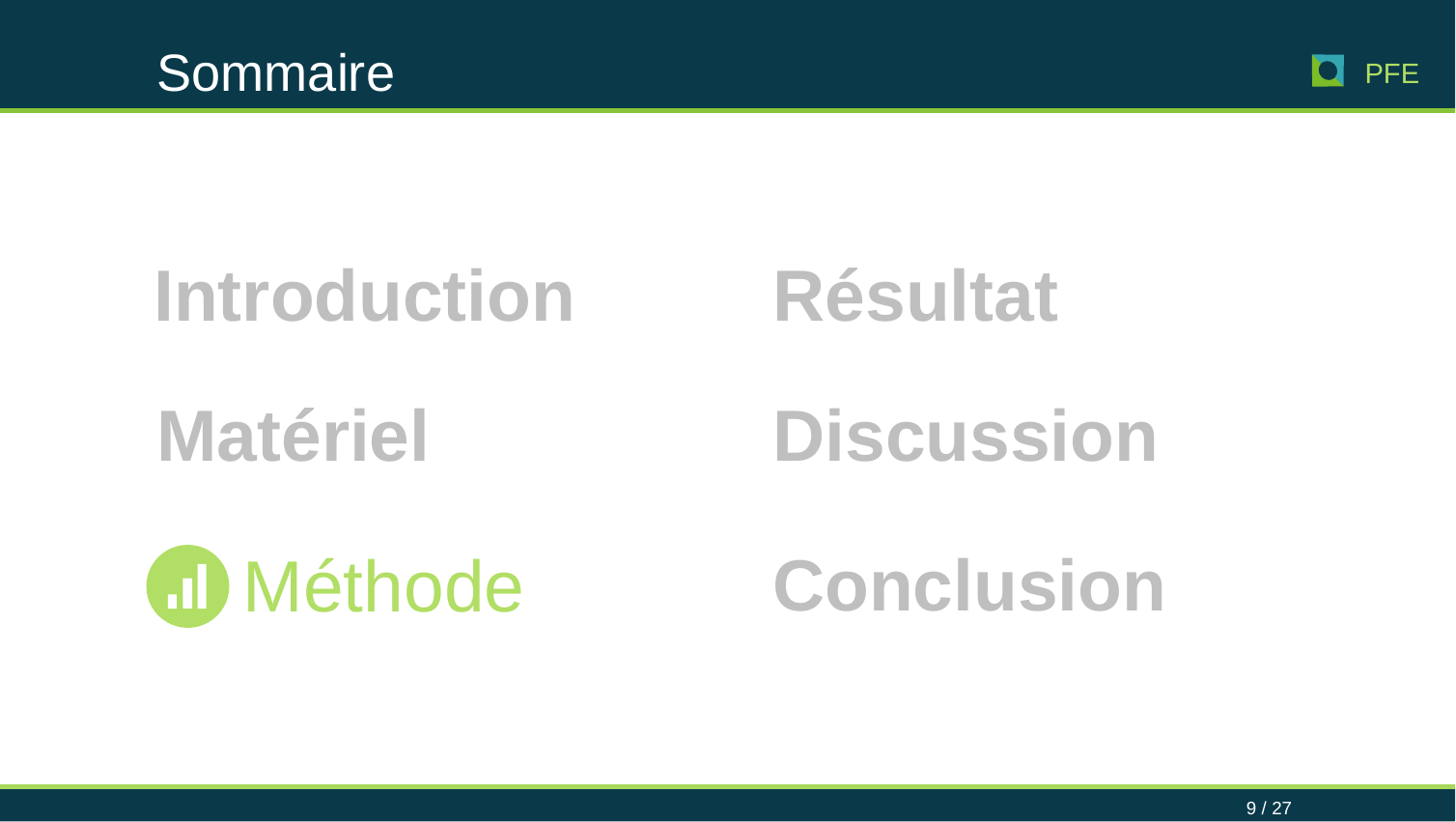

9 / 27

Sommaire
PFE
Résultat
Introduction
Discussion
Matériel
Conclusion
Méthode